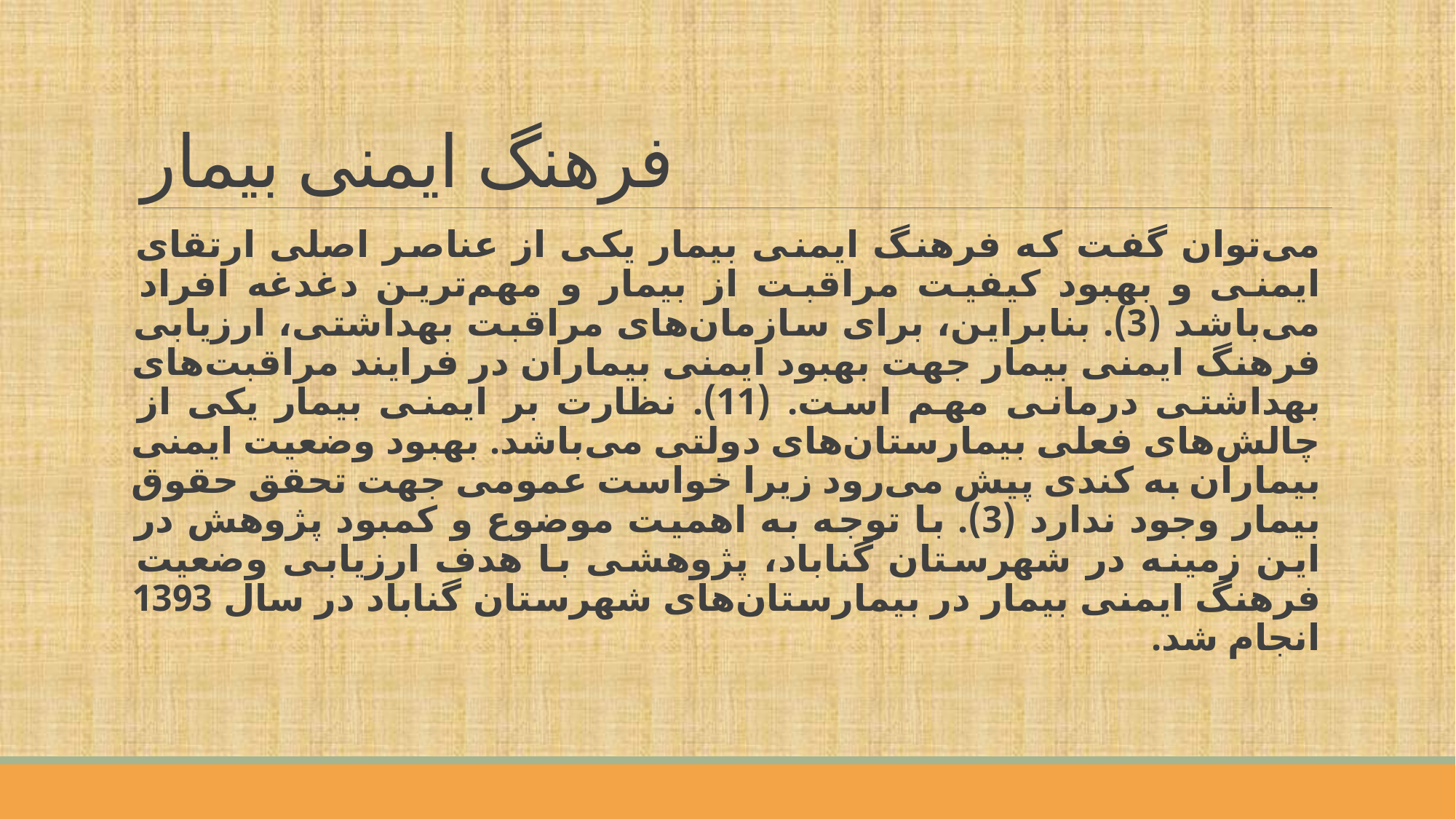

# فرهنگ ایمنی بیمار
می‌توان گفت که فرهنگ ایمنی بیمار یکی از عناصر اصلی ارتقای ایمنی و بهبود کیفیت مراقبت از بیمار و مهم‌ترین دغدغه افراد می‌باشد (3). بنابراین، برای سازمان‌های مراقبت بهداشتی، ارزیابی فرهنگ ایمنی بیمار جهت بهبود ایمنی بیماران در فرایند مراقبت‌های بهداشتی درمانی مهم است. (11). نظارت بر ایمنی بیمار یکی از چالش‌های فعلی بیمارستان‌های دولتی می‌باشد. بهبود وضعیت ایمنی بیماران به کندی پیش می‌رود زیرا خواست عمومی جهت تحقق حقوق بیمار وجود ندارد (3). با توجه به اهمیت موضوع و کمبود پژوهش در این زمینه در شهرستان گناباد، پژوهشی با هدف ارزیابی وضعیت فرهنگ ایمنی بیمار در بیمارستان‌های شهرستان گناباد در سال 1393 انجام شد.